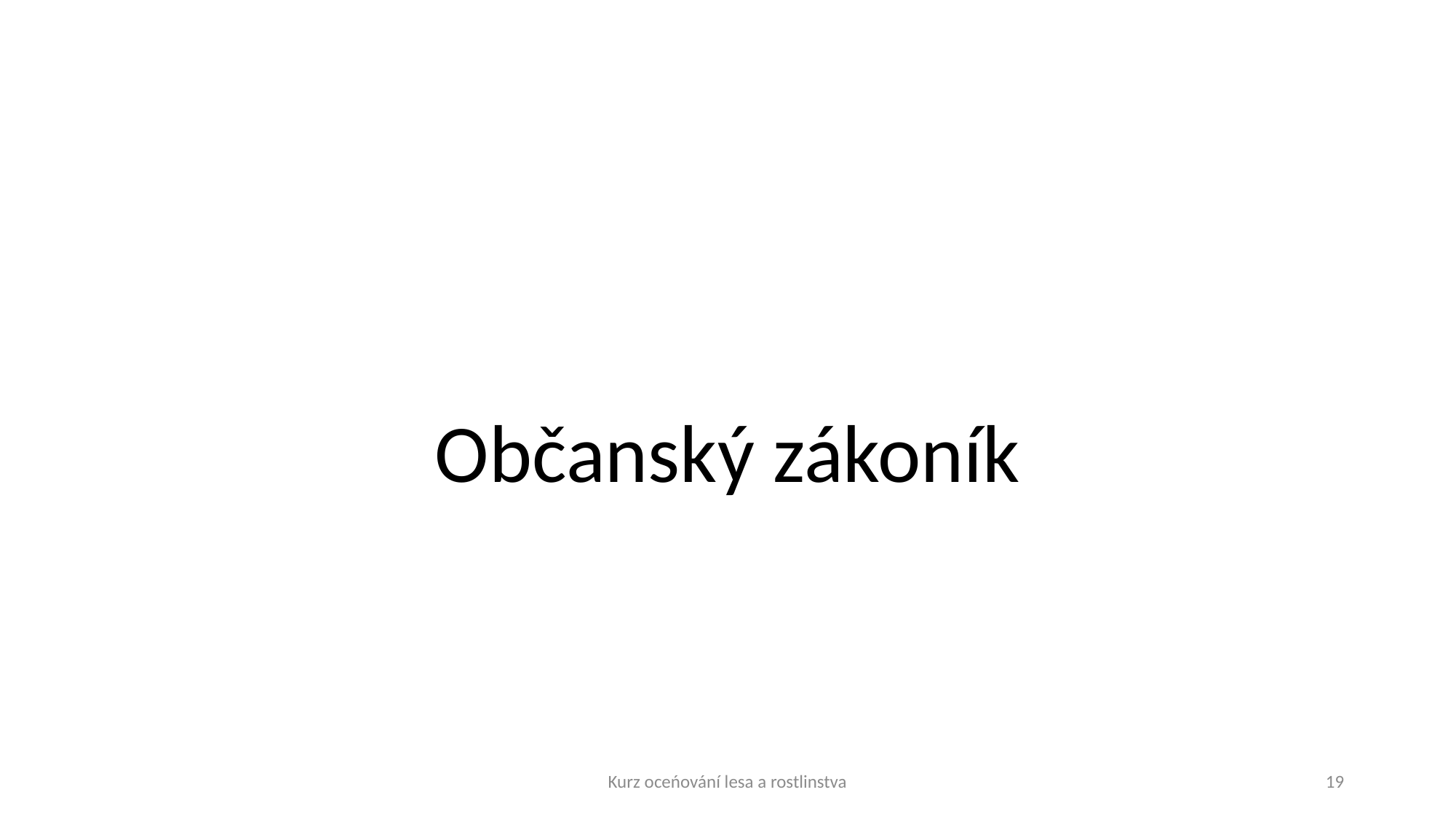

Občanský zákoník
Kurz oceńování lesa a rostlinstva
19